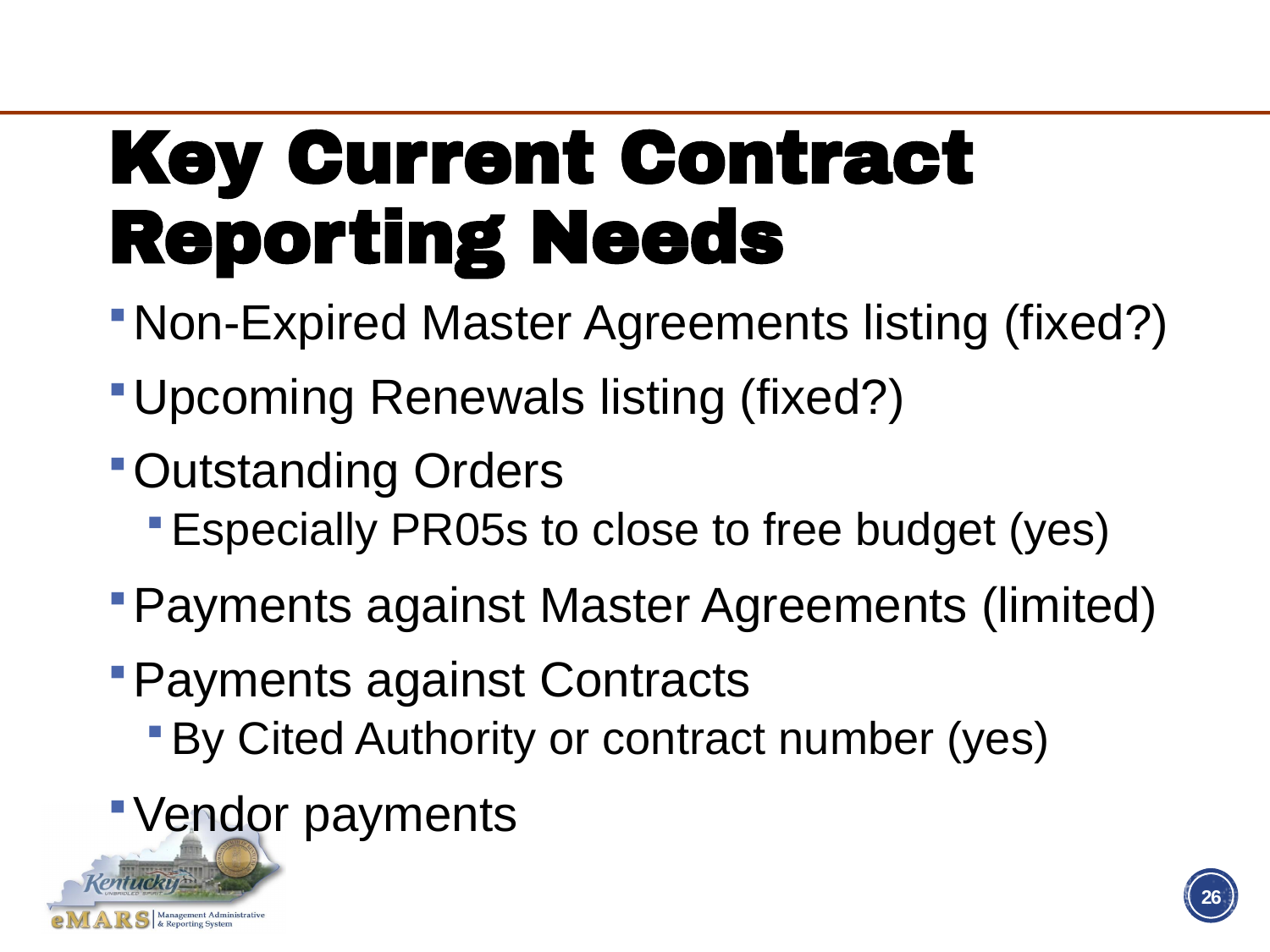

# Key Current Contract Reporting Needs
Non-Expired Master Agreements listing (fixed?)
Upcoming Renewals listing (fixed?)
Outstanding Orders
Especially PR05s to close to free budget (yes)
Payments against Master Agreements (limited)
Payments against Contracts
By Cited Authority or contract number (yes)
Vendor payments

26